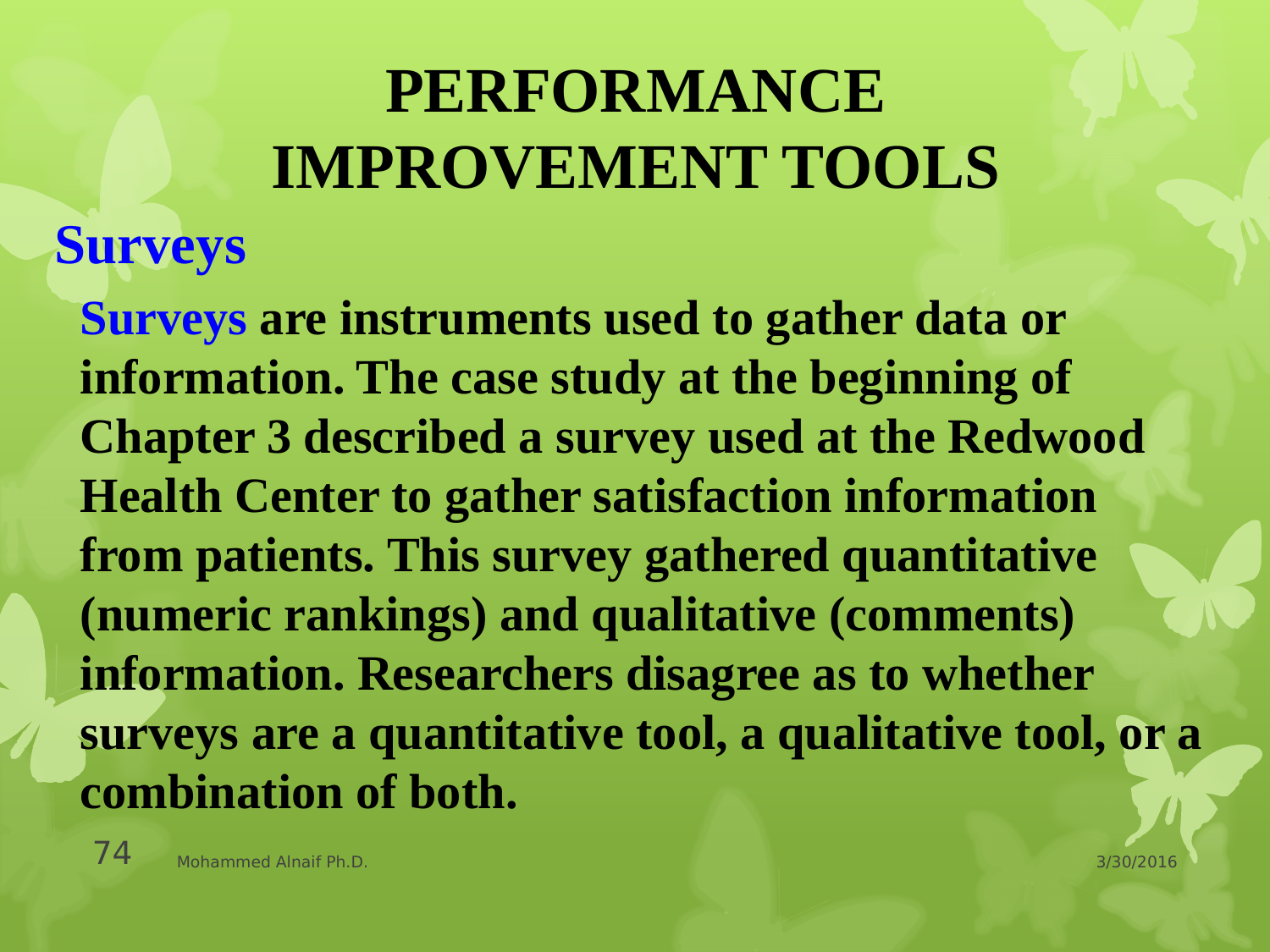

PERFORMANCE IMPROVEMENT TOOLS
Surveys
Surveys are instruments used to gather data or information. The case study at the beginning of Chapter 3 described a survey used at the Redwood Health Center to gather satisfaction information from patients. This survey gathered quantitative (numeric rankings) and qualitative (comments) information. Researchers disagree as to whether surveys are a quantitative tool, a qualitative tool, or a combination of both.
74
Mohammed Alnaif Ph.D.
3/30/2016